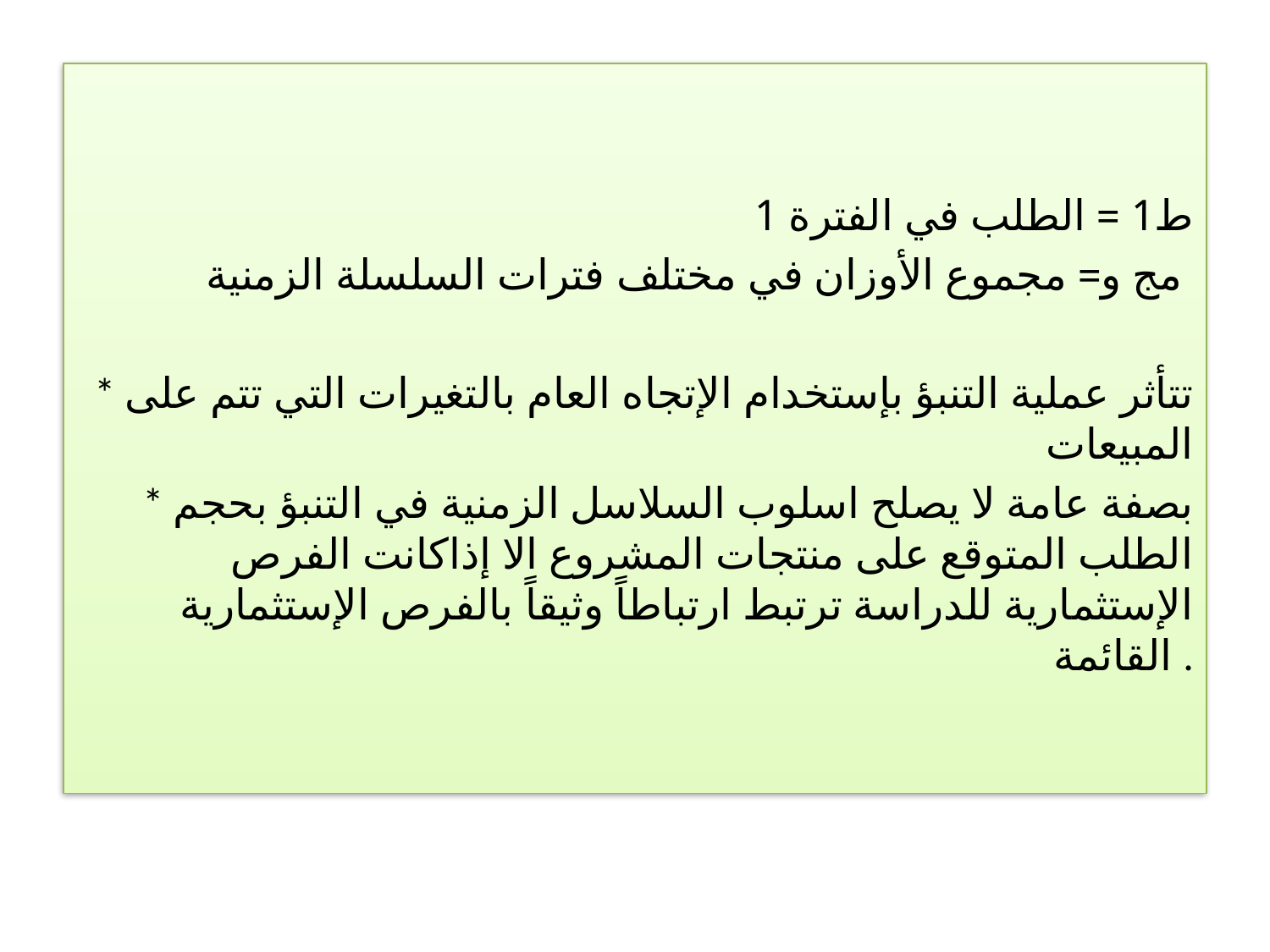

ط1 = الطلب في الفترة 1
مج و= مجموع الأوزان في مختلف فترات السلسلة الزمنية

* تتأثر عملية التنبؤ بإستخدام الإتجاه العام بالتغيرات التي تتم على المبيعات
* بصفة عامة لا يصلح اسلوب السلاسل الزمنية في التنبؤ بحجم الطلب المتوقع على منتجات المشروع الا إذاكانت الفرص الإستثمارية للدراسة ترتبط ارتباطاً وثيقاً بالفرص الإستثمارية القائمة .